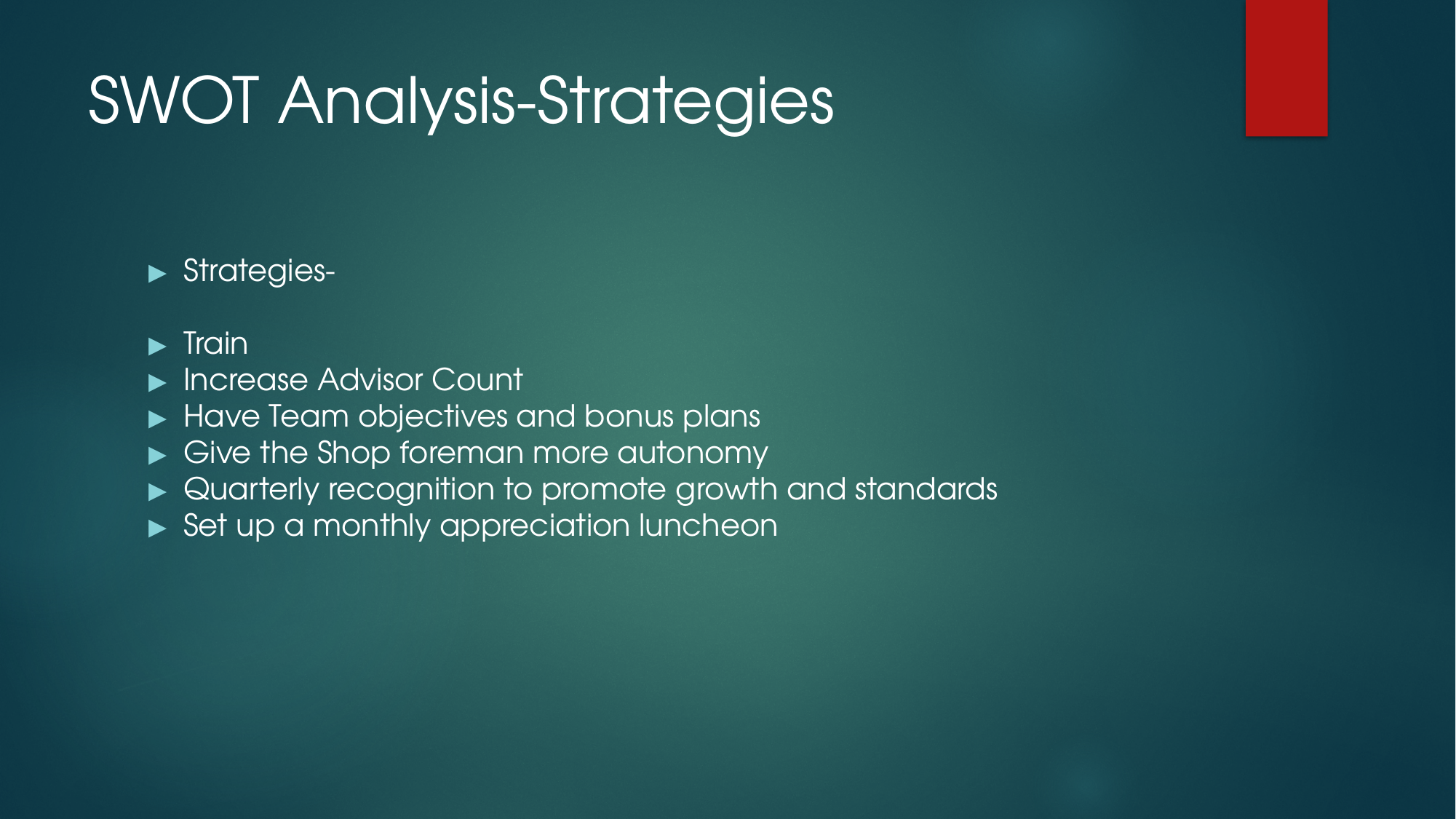

# SWOT Analysis-Strategies
Strategies-

Train
Increase Advisor Count
Have Team objectives and bonus plans
Give the Shop foreman more autonomy
Quarterly recognition to promote growth and standards
Set up a monthly appreciation luncheon